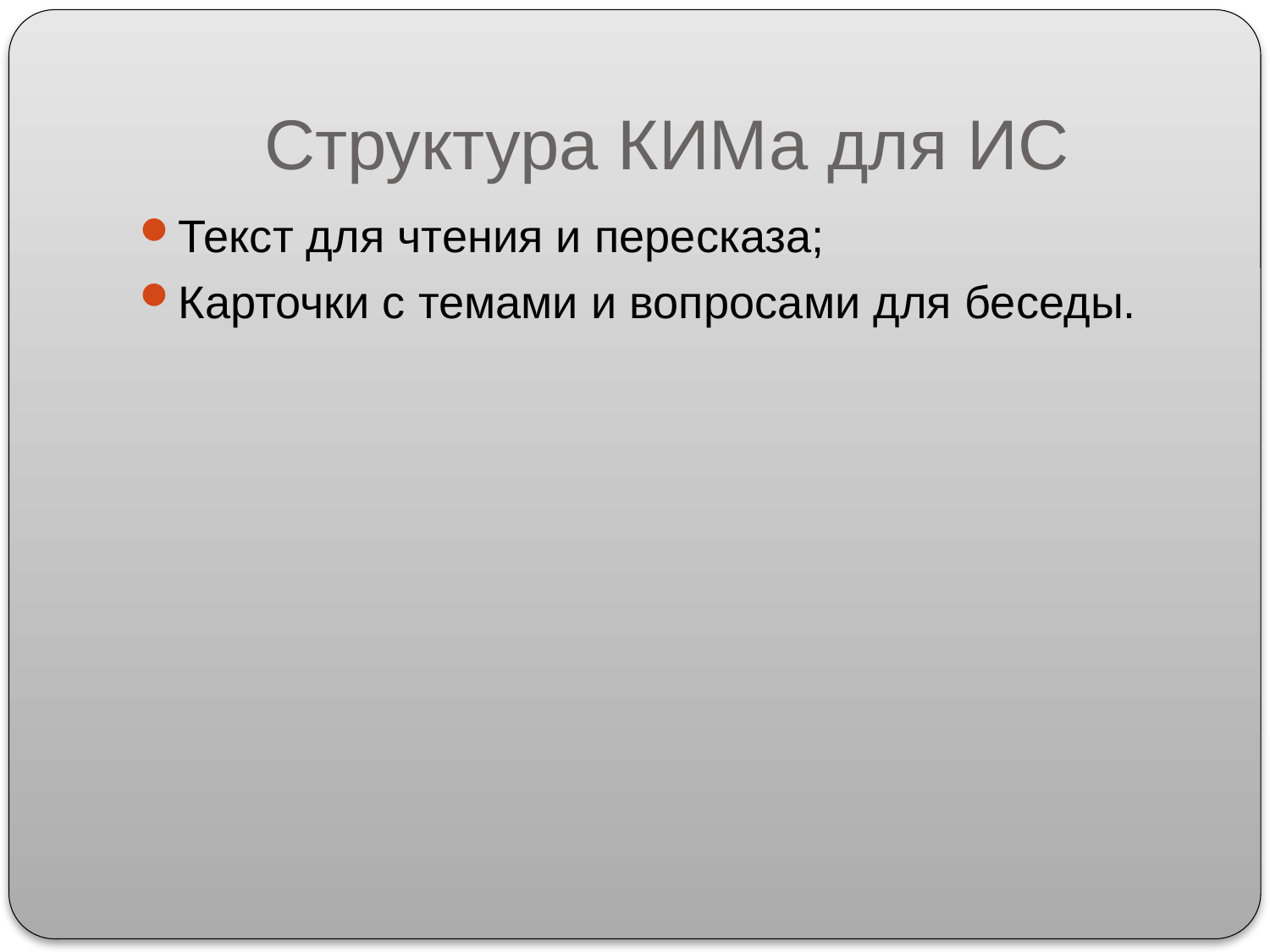

# Структура КИМа для ИС
Текст для чтения и пересказа;
Карточки с темами и вопросами для беседы.